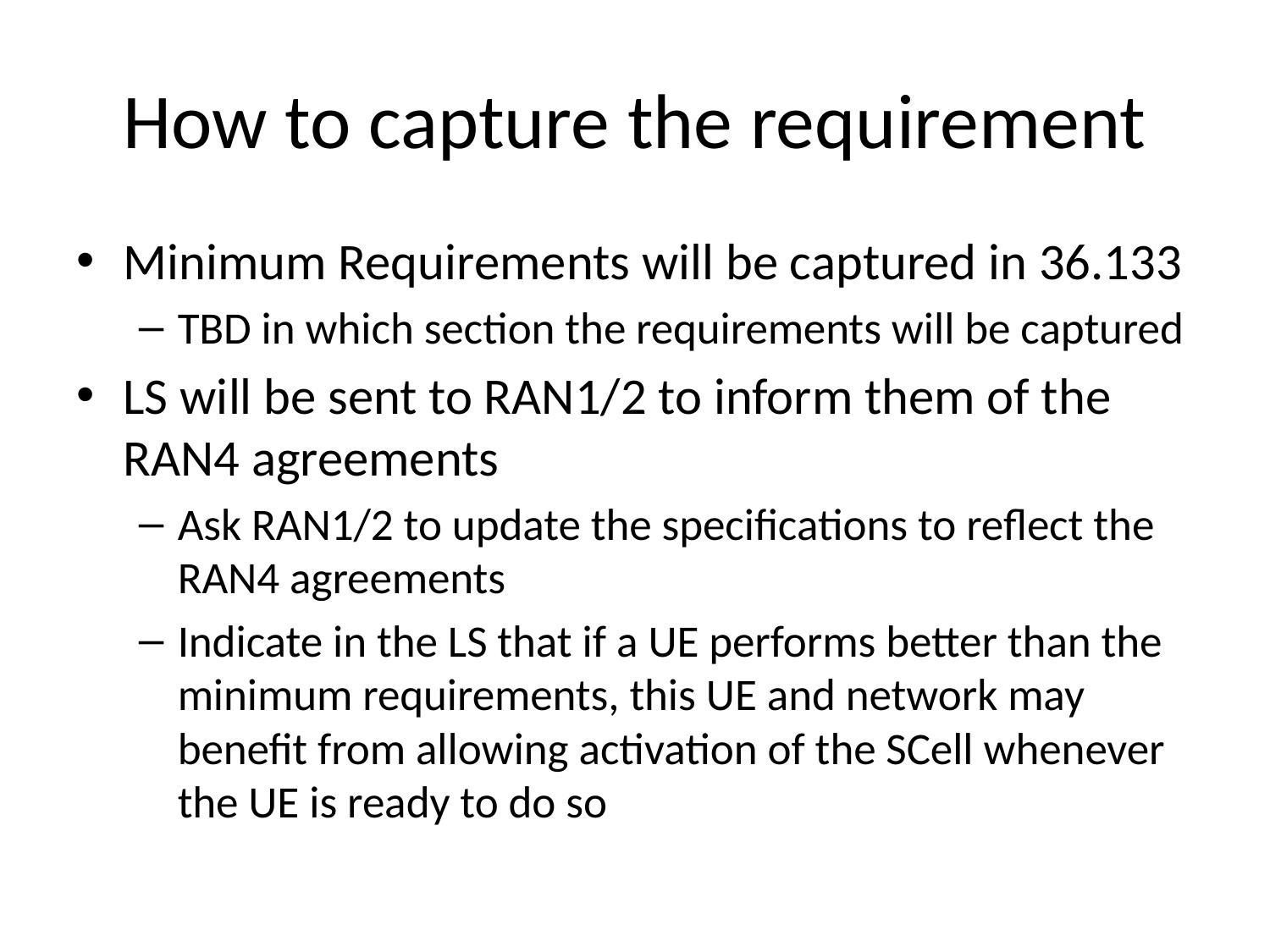

# How to capture the requirement
Minimum Requirements will be captured in 36.133
TBD in which section the requirements will be captured
LS will be sent to RAN1/2 to inform them of the RAN4 agreements
Ask RAN1/2 to update the specifications to reflect the RAN4 agreements
Indicate in the LS that if a UE performs better than the minimum requirements, this UE and network may benefit from allowing activation of the SCell whenever the UE is ready to do so